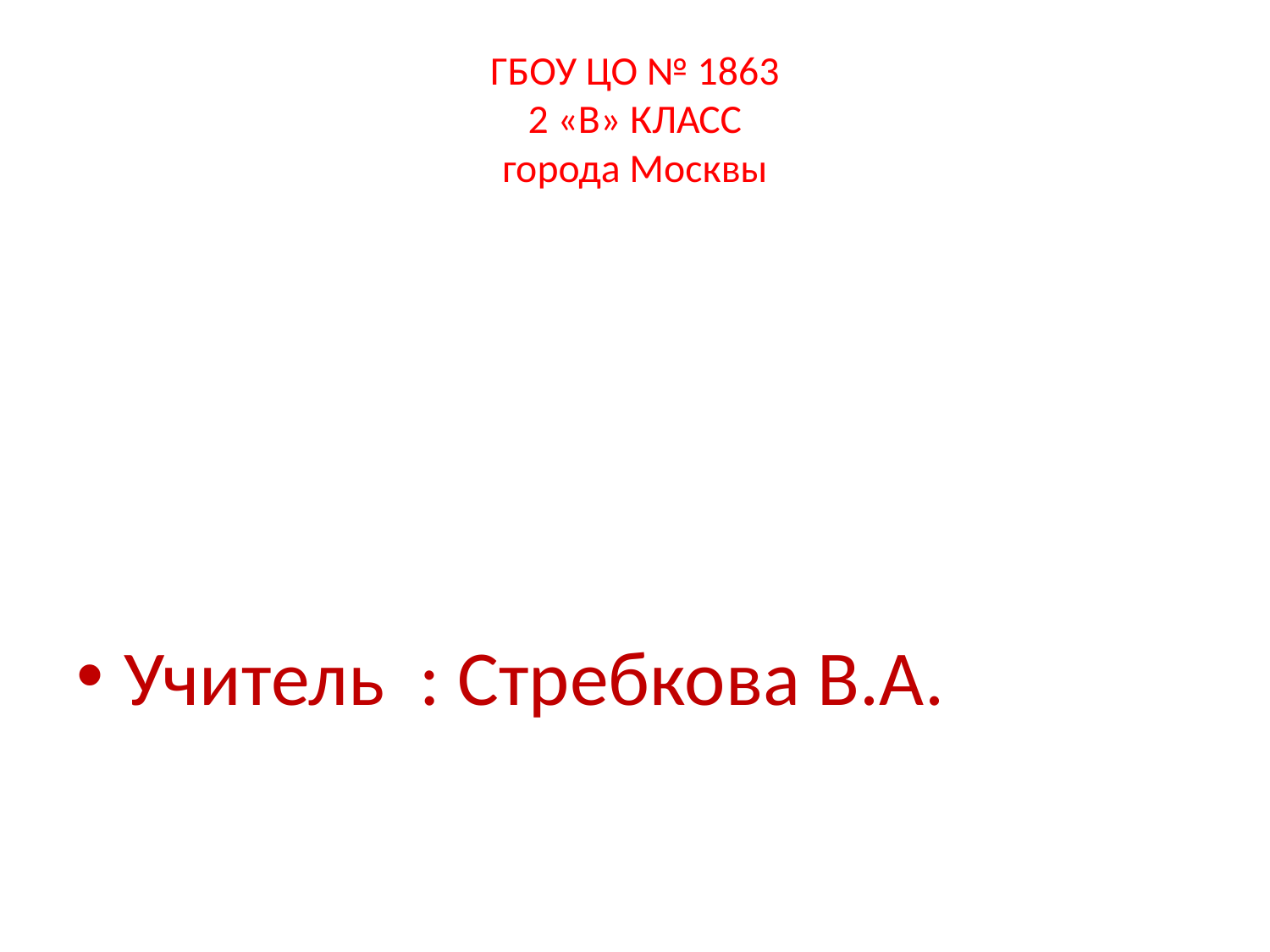

# ГБОУ ЦО № 1863 2 «В» КЛАСС города Москвы

Учитель  : Стребкова В.А.